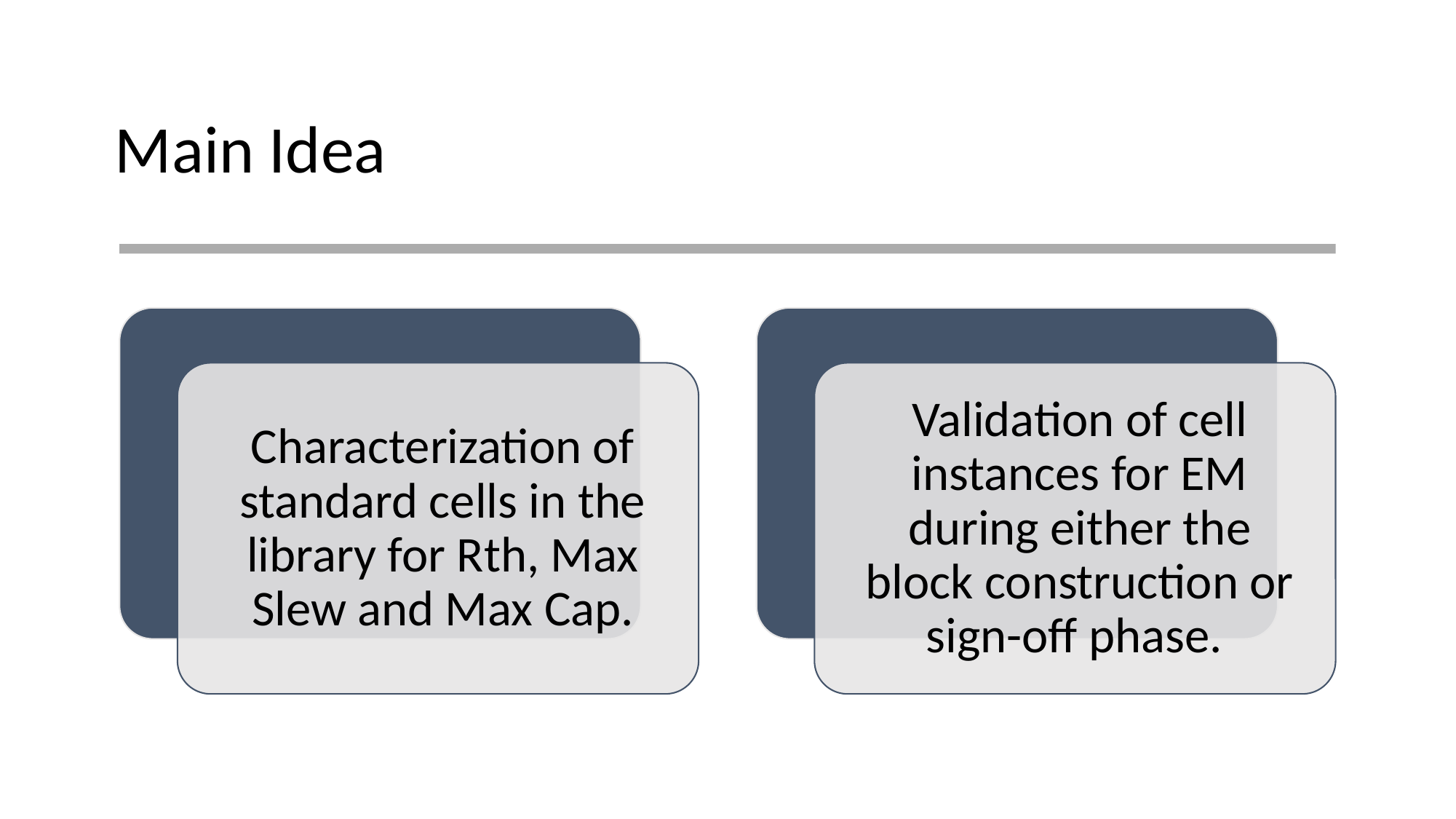

# Main Idea

Characterization of standard cells in the library for Rth, Max Slew and Max Cap.
Validation of cell instances for EM during either the block construction or sign-off phase.